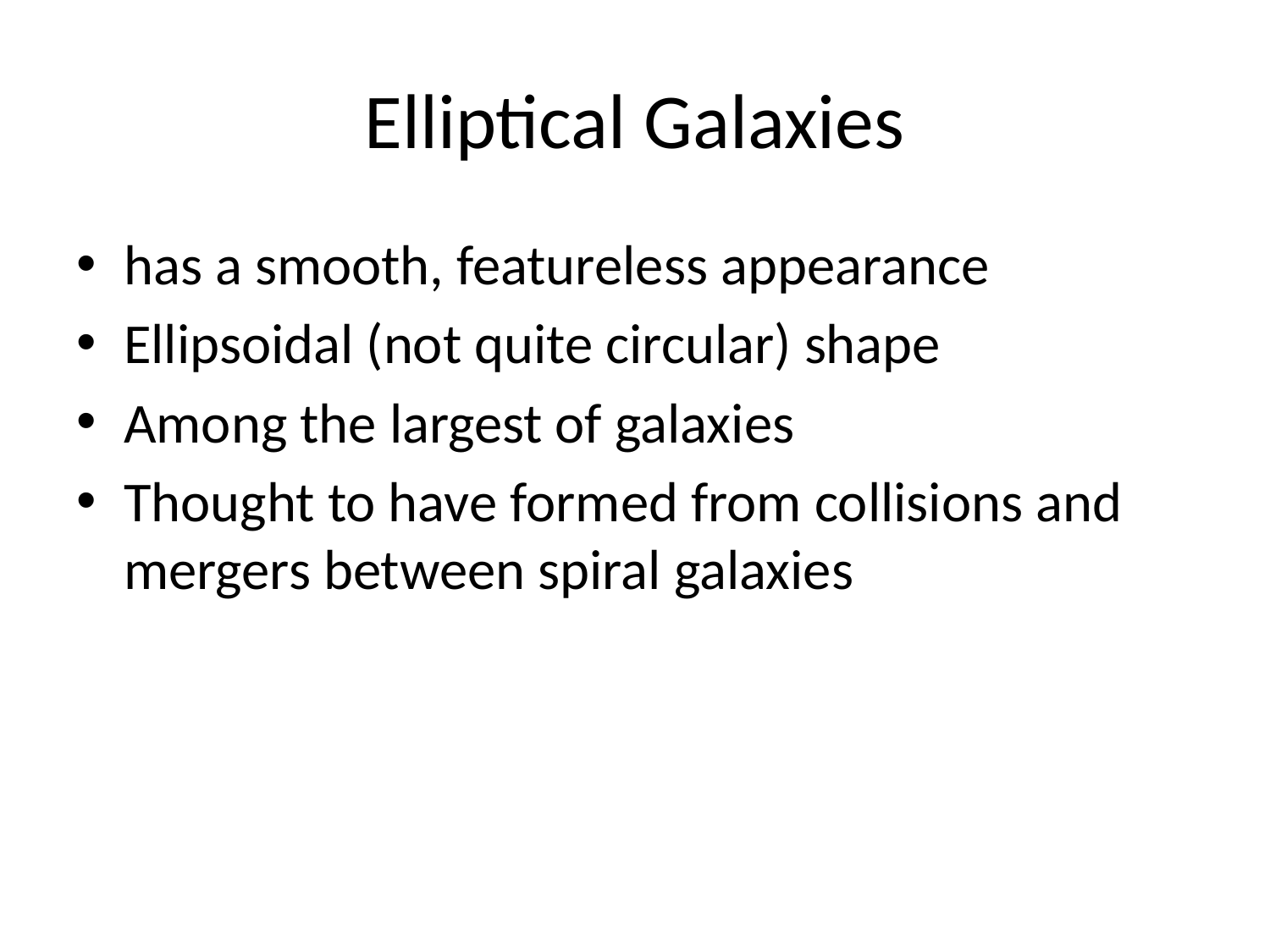

# Elliptical Galaxies
has a smooth, featureless appearance
Ellipsoidal (not quite circular) shape
Among the largest of galaxies
Thought to have formed from collisions and mergers between spiral galaxies